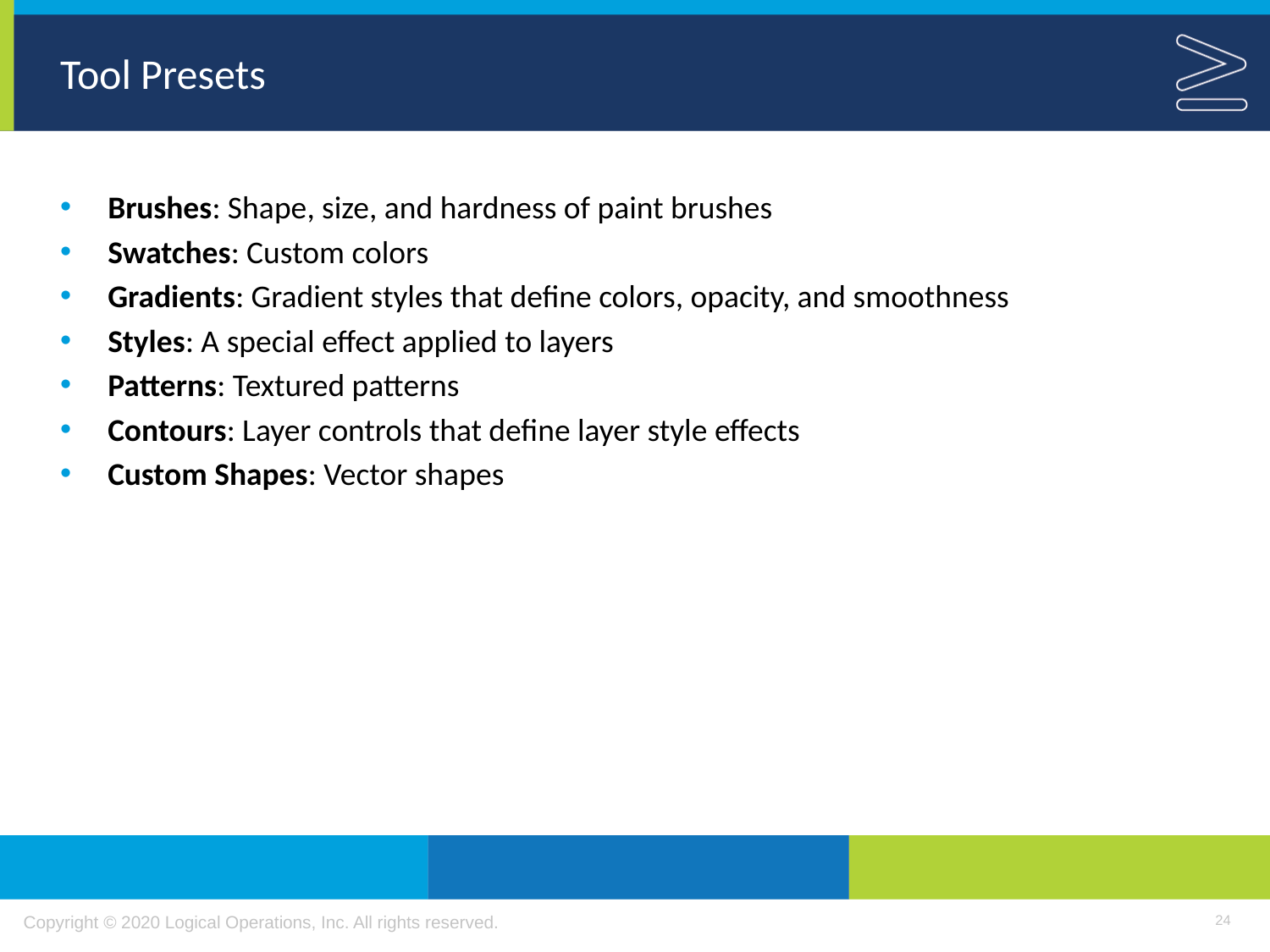

# Tool Presets
Brushes: Shape, size, and hardness of paint brushes
Swatches: Custom colors
Gradients: Gradient styles that define colors, opacity, and smoothness
Styles: A special effect applied to layers
Patterns: Textured patterns
Contours: Layer controls that define layer style effects
Custom Shapes: Vector shapes
24